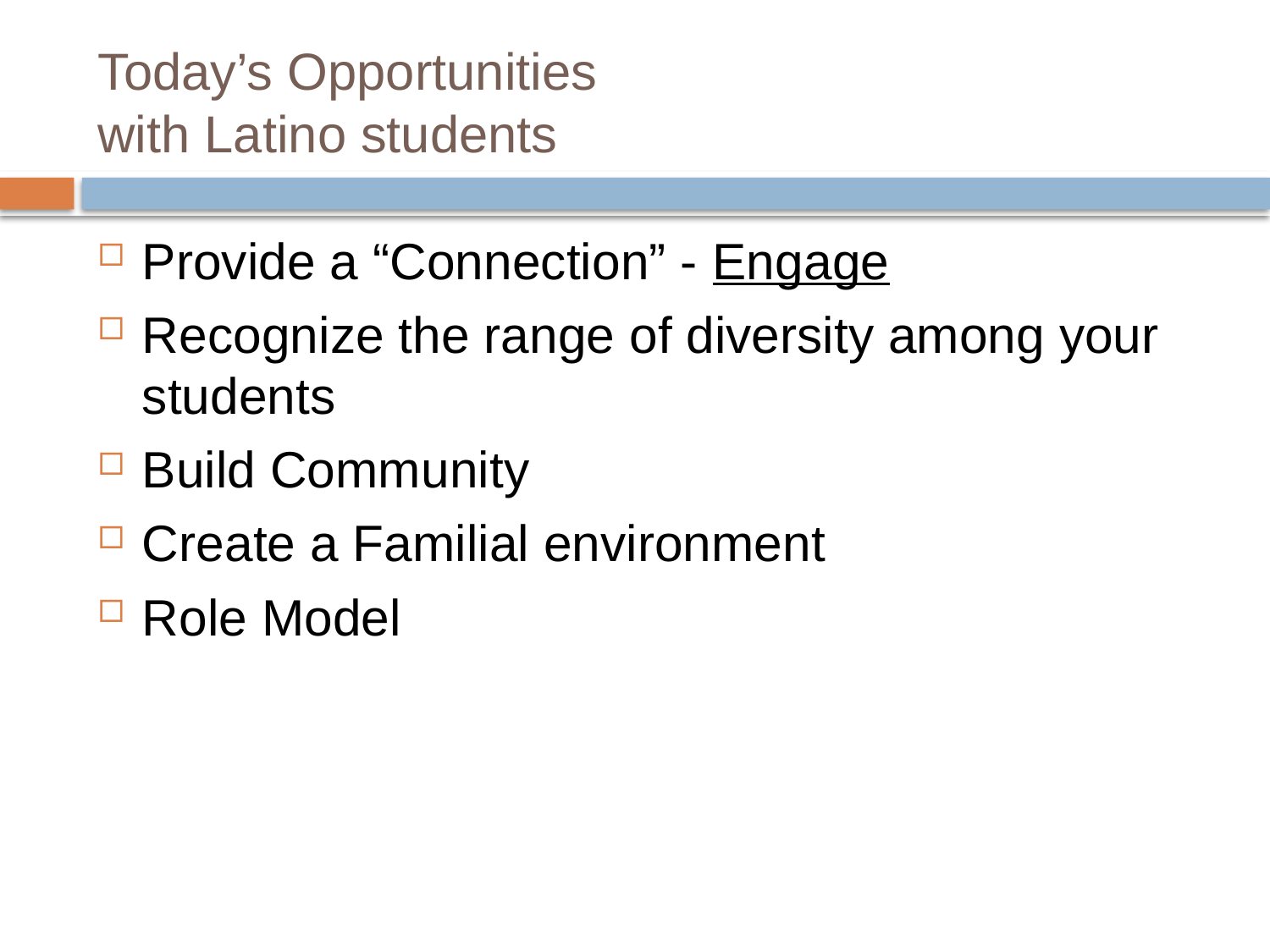

# Today’s Opportunities with Latino students
Provide a “Connection” - Engage
Recognize the range of diversity among your students
Build Community
Create a Familial environment
Role Model